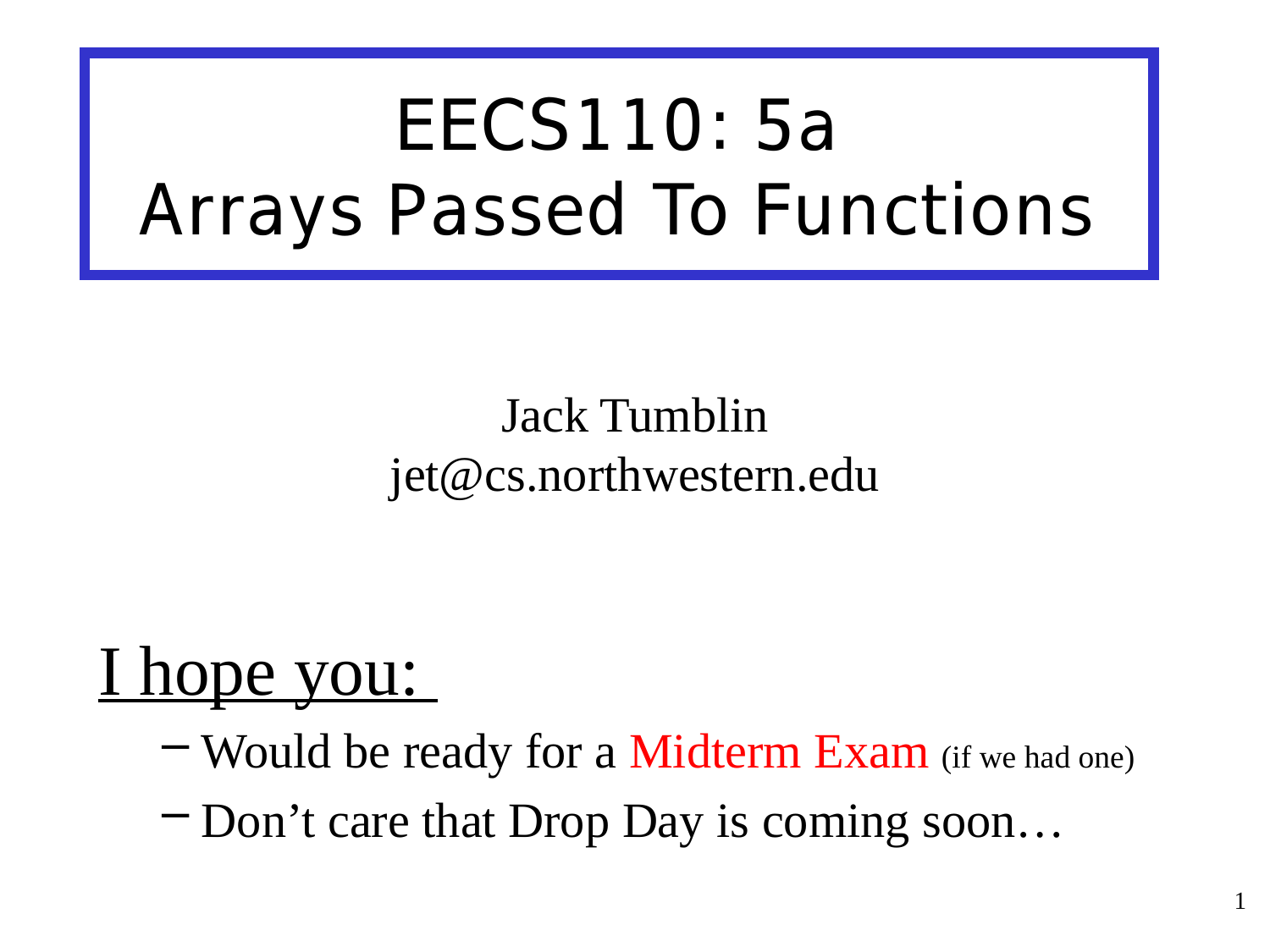

# EECS110: 5a Arrays Passed To Functions
Jack Tumblin
jet@cs.northwestern.edu

I hope you:
Would be ready for a Midterm Exam (if we had one)
Don’t care that Drop Day is coming soon…
1